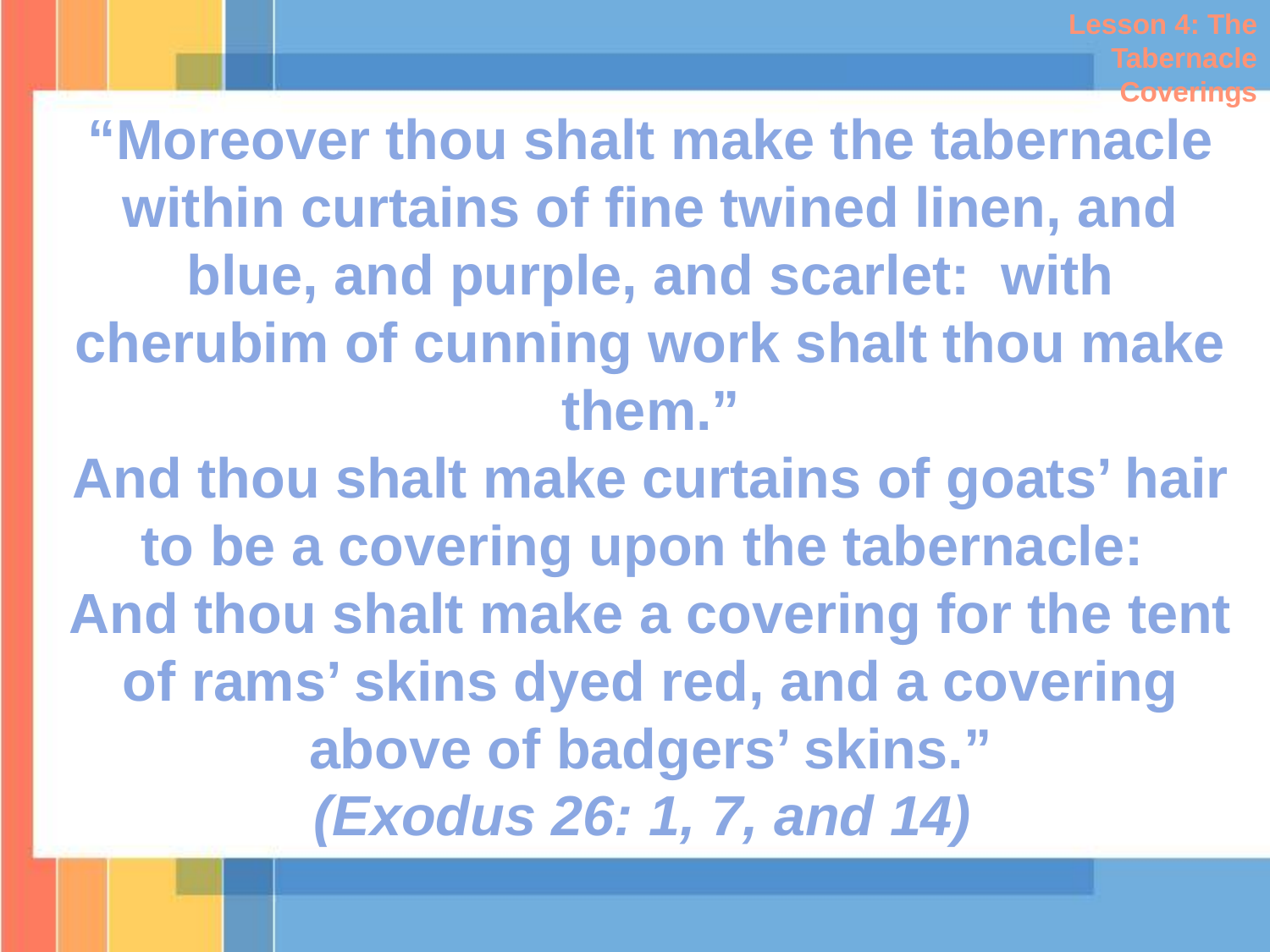

Lesson 4: The Tabernacle Coverings
“Moreover thou shalt make the tabernacle within curtains of fine twined linen, and blue, and purple, and scarlet:  with cherubim of cunning work shalt thou make them.”
And thou shalt make curtains of goats’ hair to be a covering upon the tabernacle:
And thou shalt make a covering for the tent of rams’ skins dyed red, and a covering above of badgers’ skins.”
(Exodus 26: 1, 7, and 14)